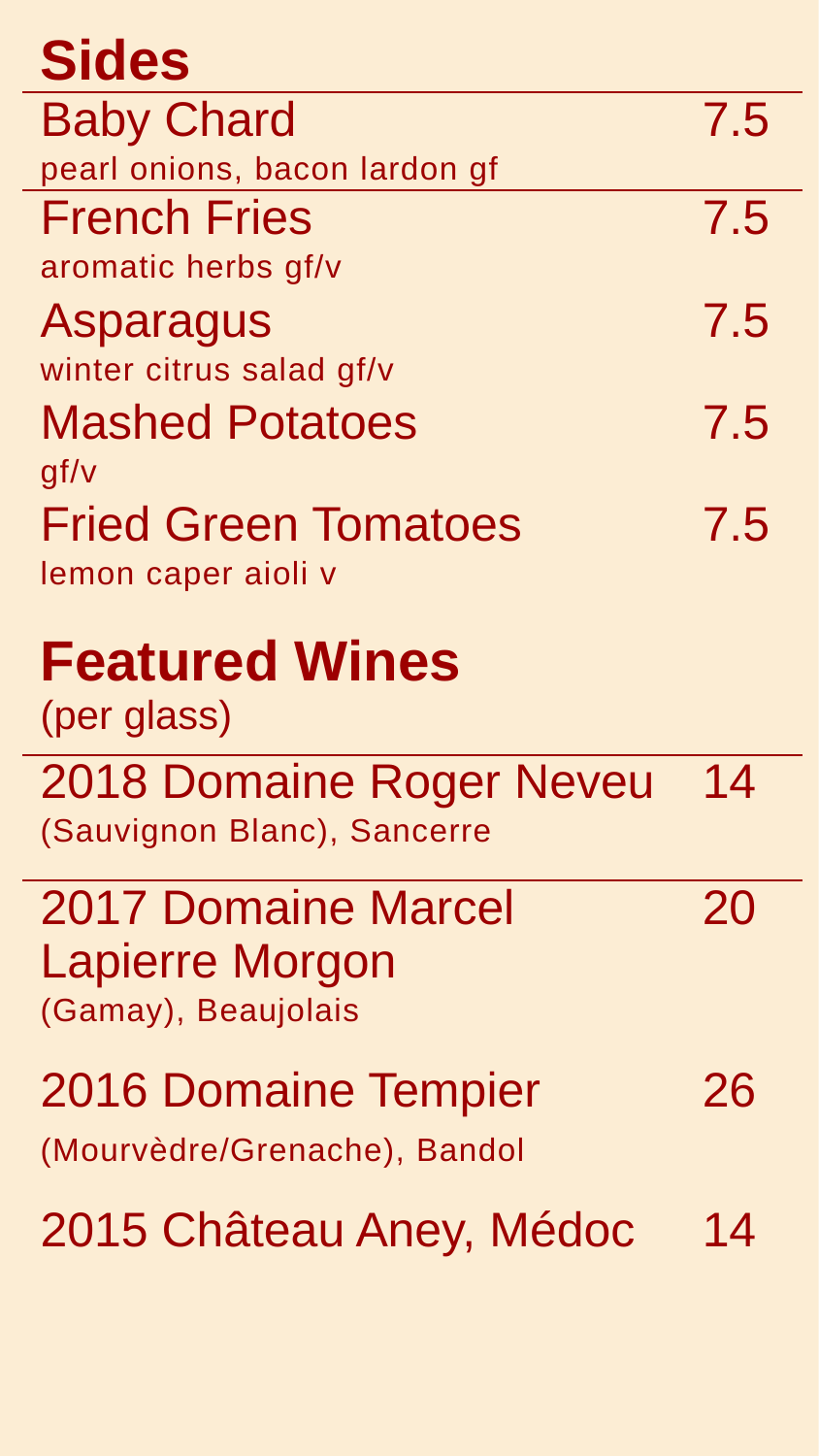

| Sides |  |
| --- | --- |
| Baby Chard pearl onions, bacon lardon gf | 7.5 |
| French Fries aromatic herbs gf/v | 7.5 |
| Asparagus winter citrus salad gf/v | 7.5 |
| Mashed Potatoes gf/v | 7.5 |
| Fried Green Tomatoes lemon caper aioli v | 7.5 |
| Featured Wines (per glass) |  |
| 2018 Domaine Roger Neveu (Sauvignon Blanc), Sancerre | 14 |
| 2017 Domaine Marcel Lapierre Morgon (Gamay), Beaujolais | 20 |
| 2016 Domaine Tempier (Mourvèdre/Grenache), Bandol | 26 |
| 2015 Château Aney, Médoc | 14 |
|  |  |